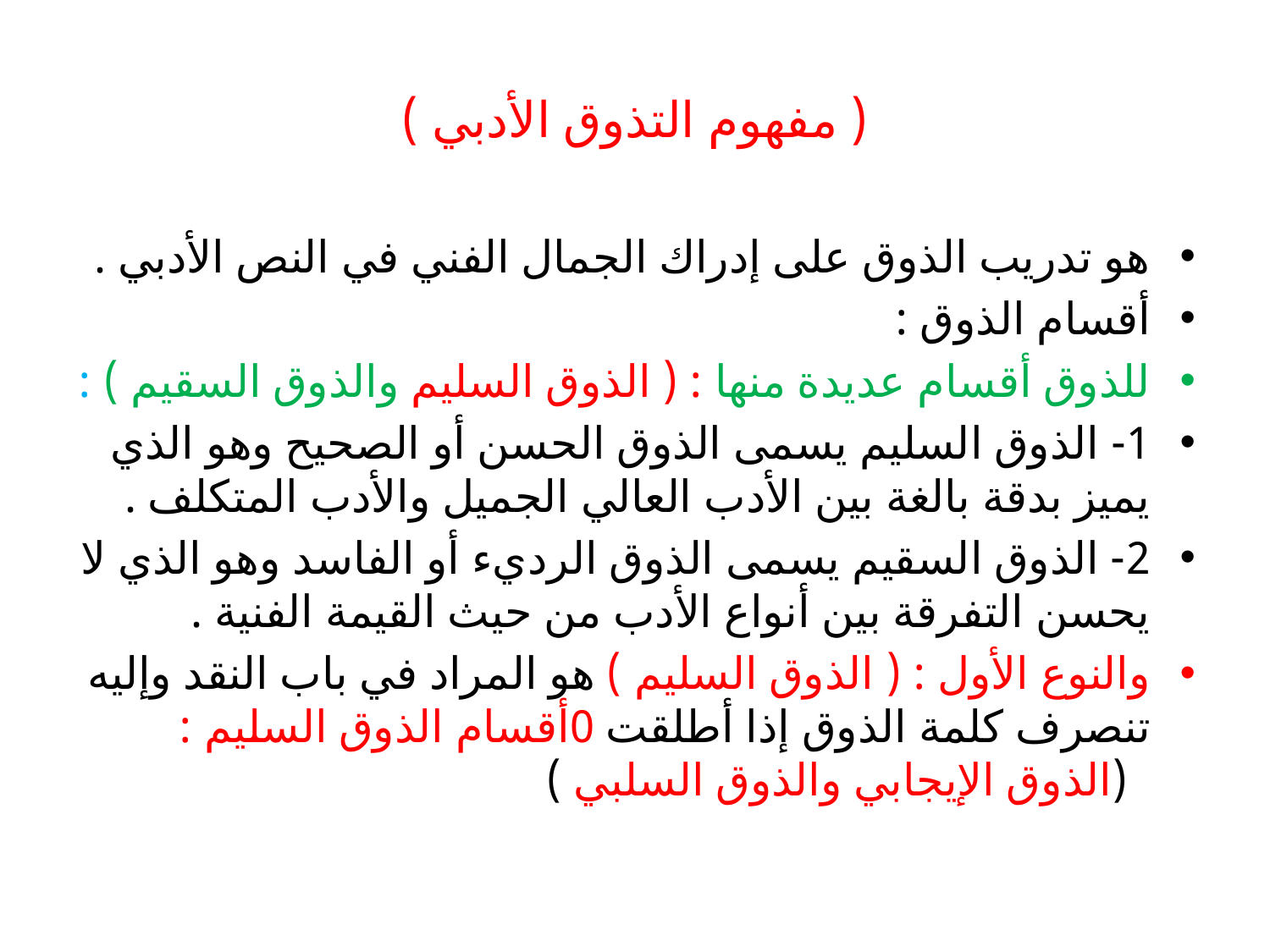

# ( مفهوم التذوق الأدبي )
هو تدريب الذوق على إدراك الجمال الفني في النص الأدبي .
أقسام الذوق :
للذوق أقسام عديدة منها : ( الذوق السليم والذوق السقيم ) :
1- الذوق السليم يسمى الذوق الحسن أو الصحيح وهو الذي يميز بدقة بالغة بين الأدب العالي الجميل والأدب المتكلف .
2- الذوق السقيم يسمى الذوق الرديء أو الفاسد وهو الذي لا يحسن التفرقة بين أنواع الأدب من حيث القيمة الفنية .
والنوع الأول : ( الذوق السليم ) هو المراد في باب النقد وإليه تنصرف كلمة الذوق إذا أطلقت 0أقسام الذوق السليم :           (الذوق الإيجابي والذوق السلبي )